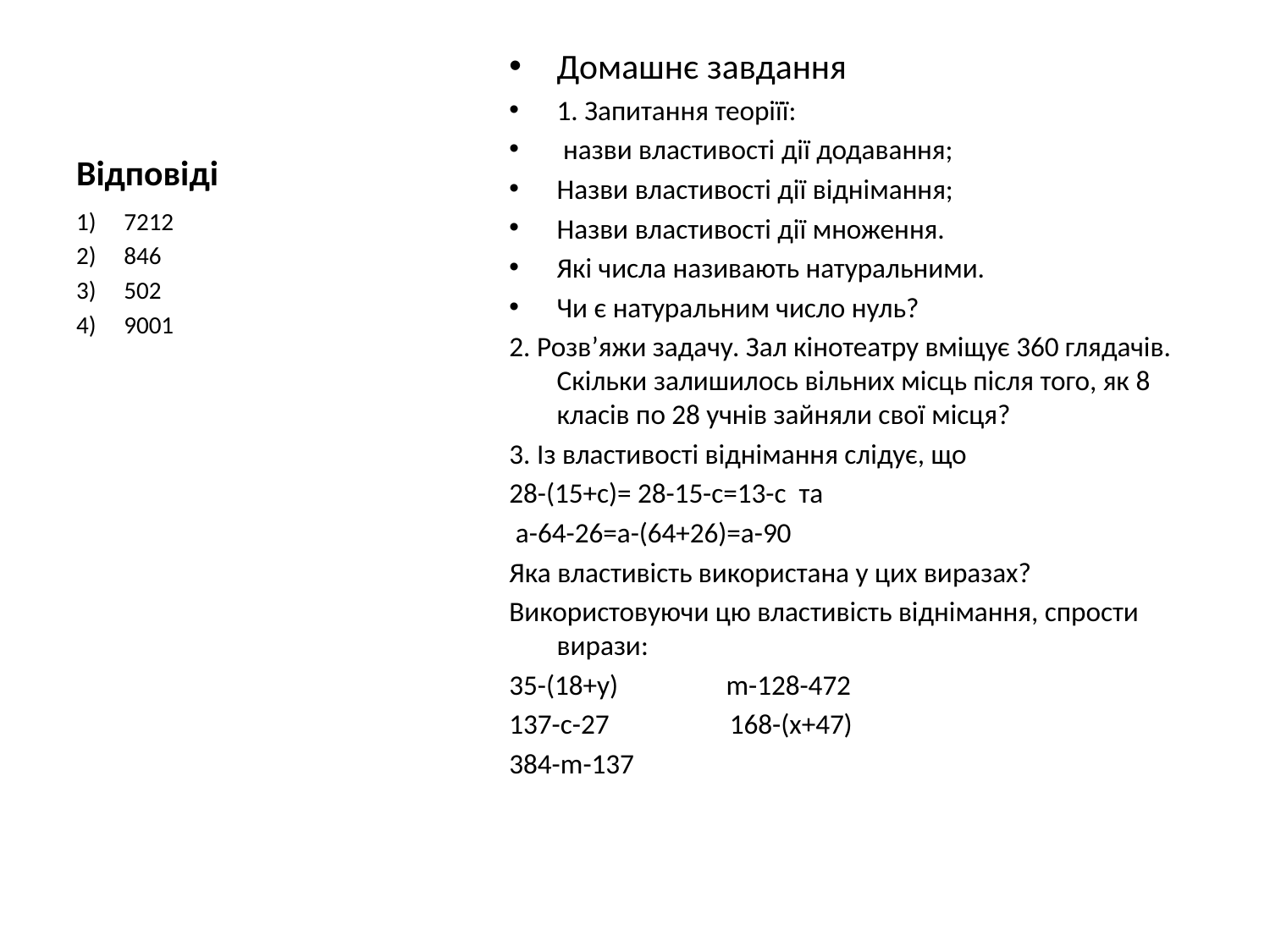

# Відповіді
Домашнє завдання
1. Запитання теоріїї:
 назви властивості дії додавання;
Назви властивості дії віднімання;
Назви властивості дії множення.
Які числа називають натуральними.
Чи є натуральним число нуль?
2. Розв’яжи задачу. Зал кінотеатру вміщує 360 глядачів. Скільки залишилось вільних місць після того, як 8 класів по 28 учнів зайняли свої місця?
3. Із властивості віднімання слідує, що
28-(15+с)= 28-15-с=13-с  та
 а-64-26=а-(64+26)=а-90
Яка властивість використана у цих виразах?
Використовуючи цю властивість віднімання, спрости вирази:
35-(18+у)                 m-128-472
137-с-27                   168-(х+47)
384-m-137

7212
846
502
9001